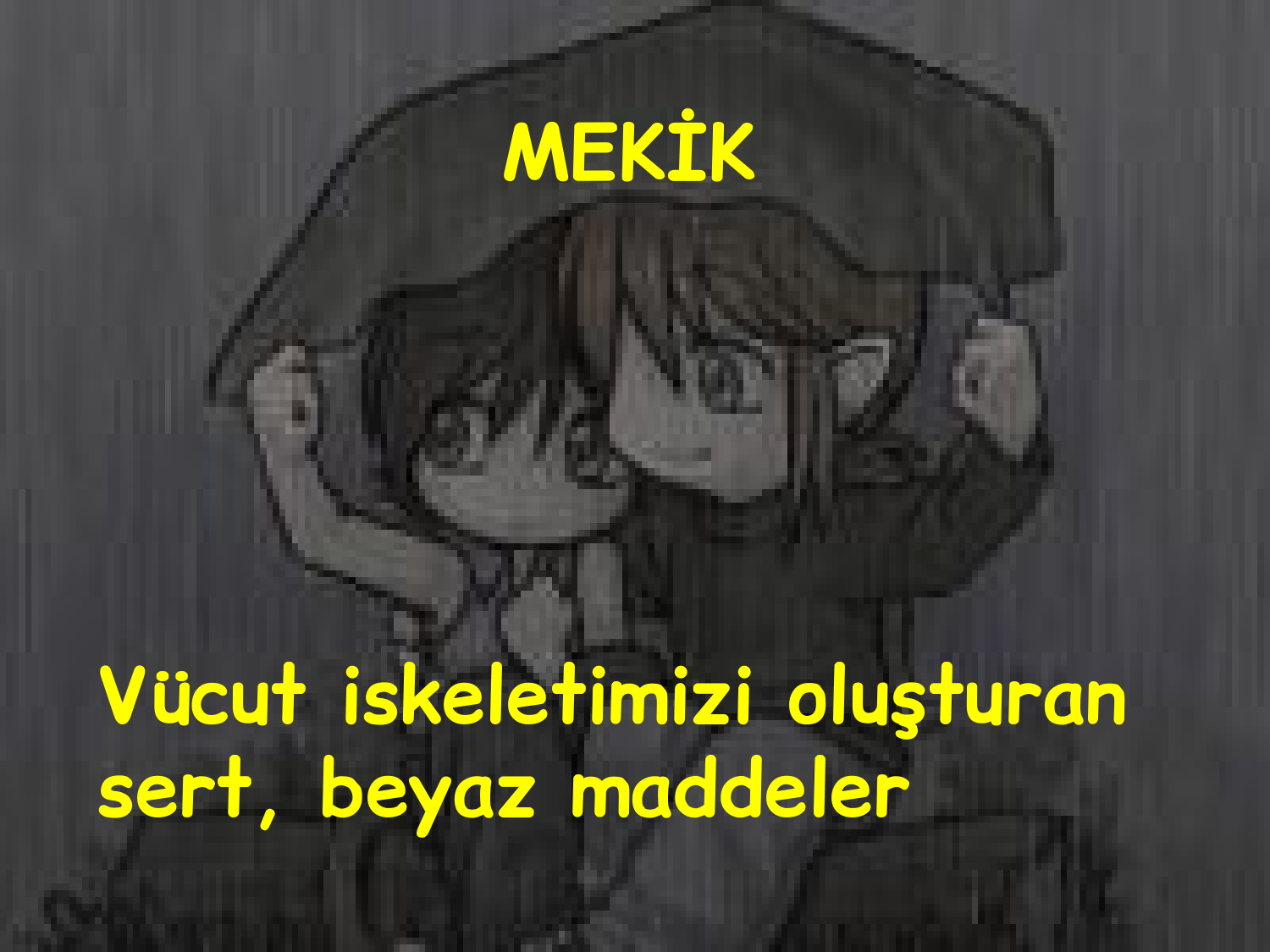

#
            MEKİK

Vücut iskeletimizi oluşturan sert, beyaz maddeler